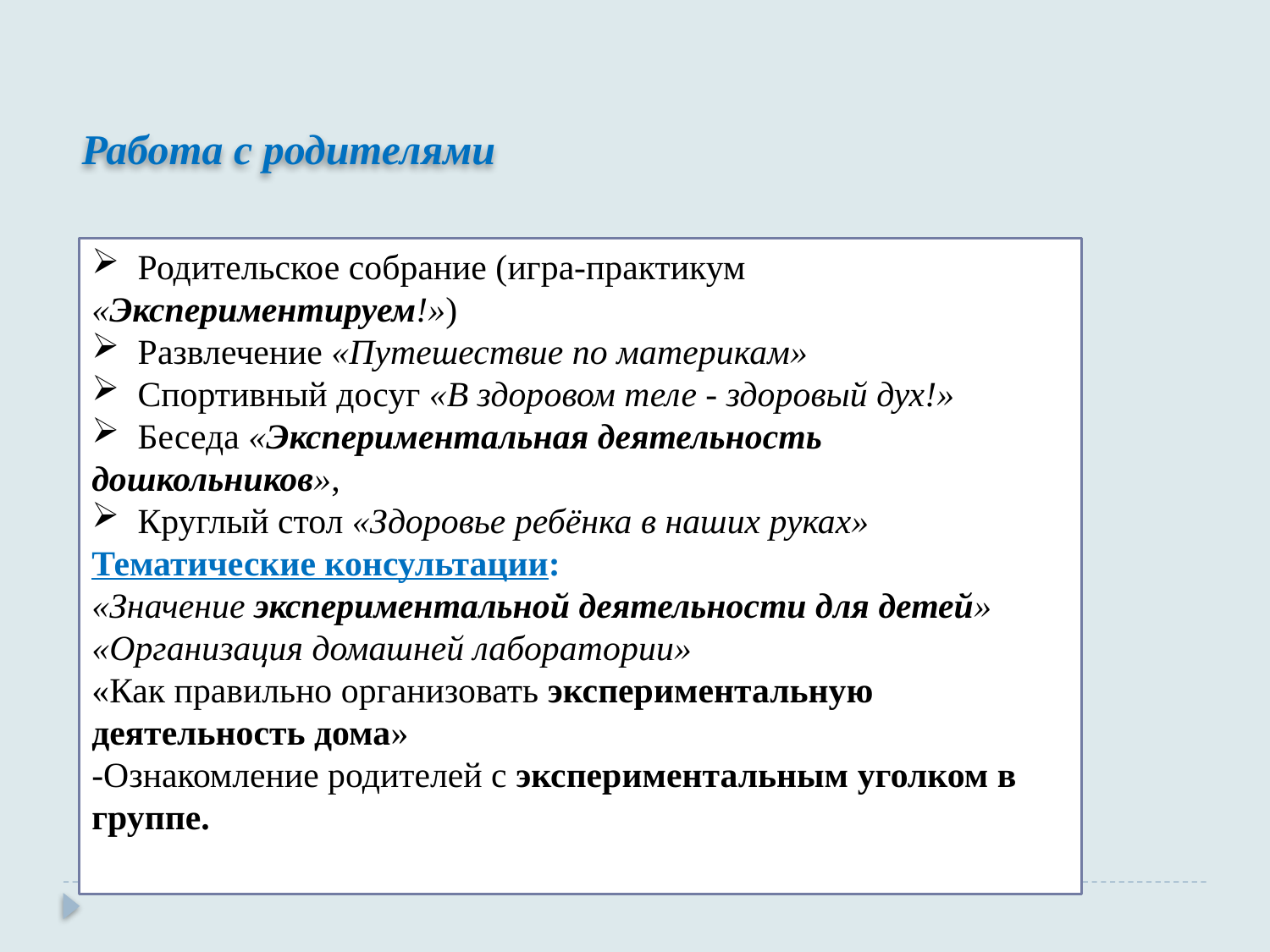

Работа с родителями
  Родительское собрание (игра-практикум «Экспериментируем!»)
  Развлечение «Путешествие по материкам»
  Спортивный досуг «В здоровом теле - здоровый дух!»
  Беседа «Экспериментальная деятельность дошкольников»,
  Круглый стол «Здоровье ребёнка в наших руках»
Тематические консультации:
«Значение экспериментальной деятельности для детей»
«Организация домашней лаборатории»
«Как правильно организовать экспериментальную деятельность дома»
-Ознакомление родителей с экспериментальным уголком в группе.